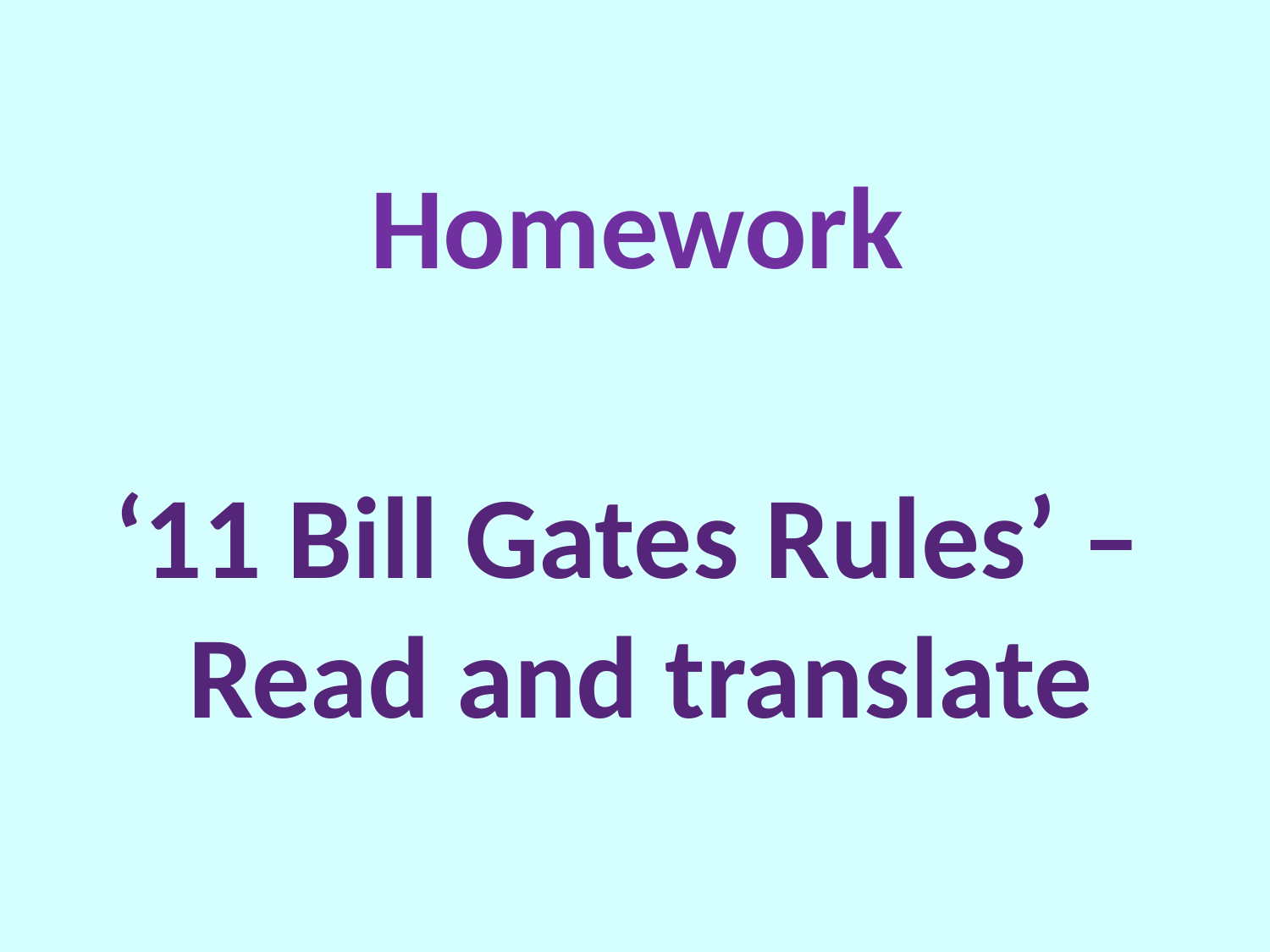

Homework
‘11 Bill Gates Rules’ –
Read and translate